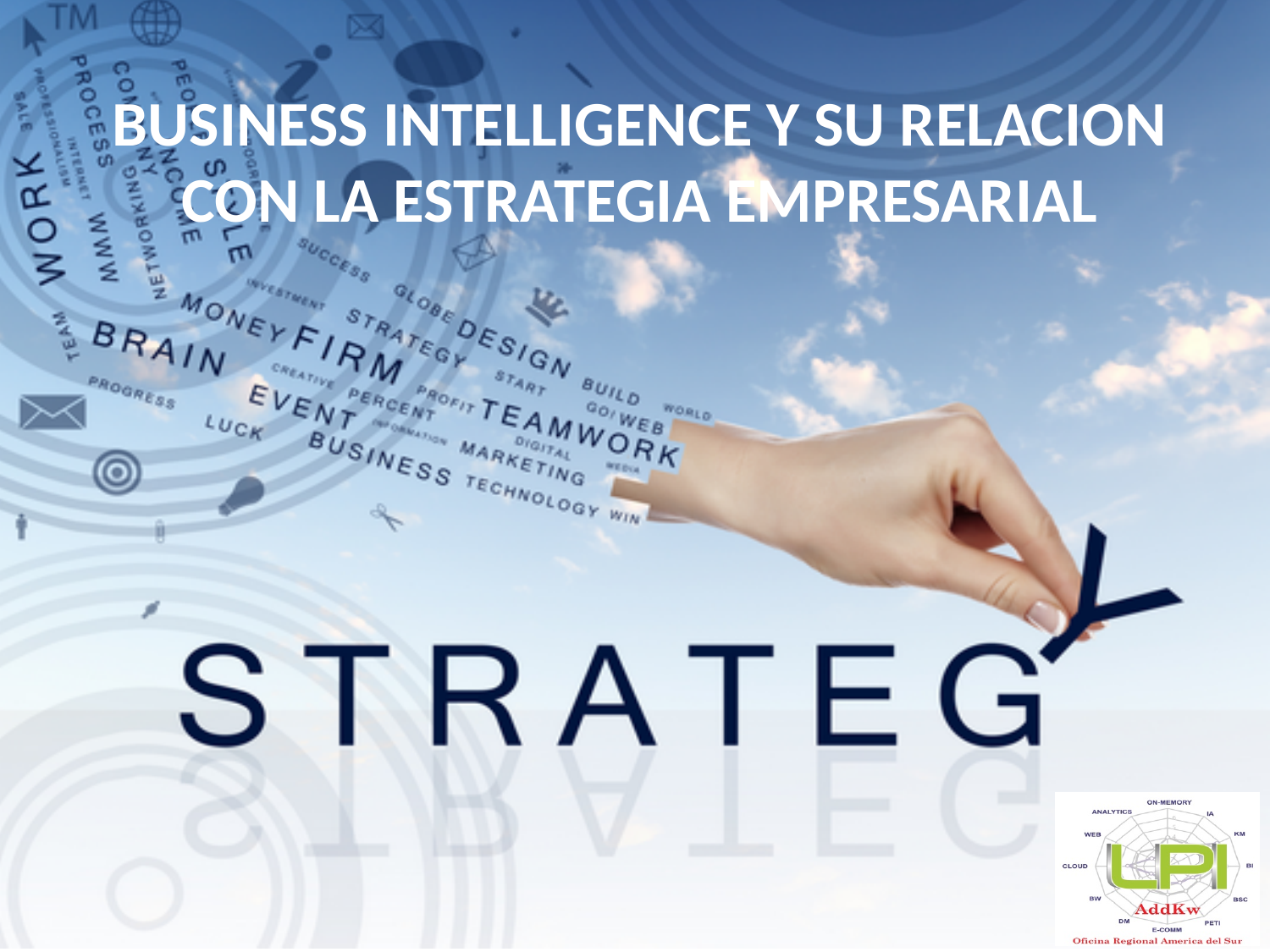

BUSINESS INTELLIGENCE Y SU RELACION CON LA ESTRATEGIA EMPRESARIAL